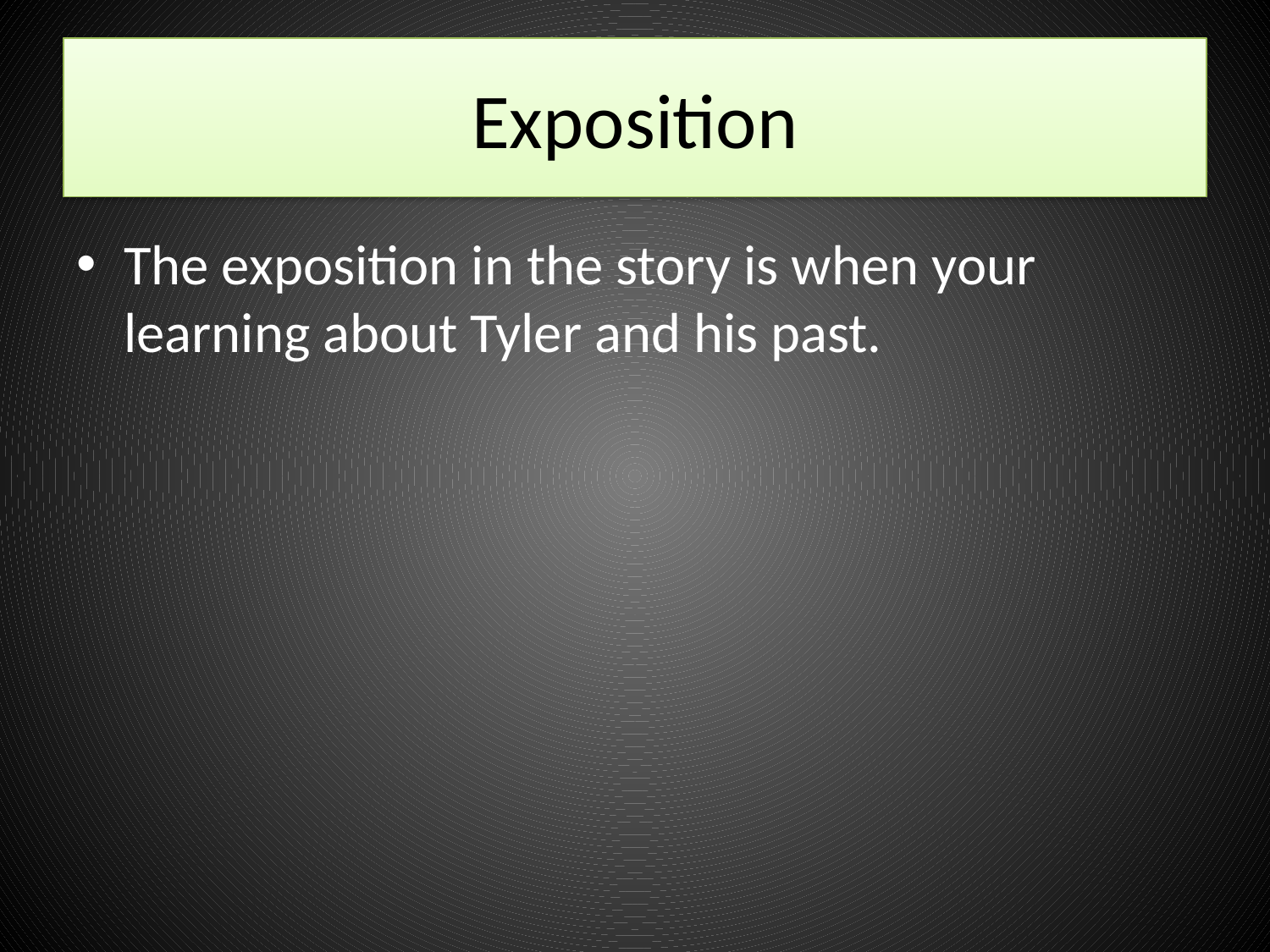

# Exposition
The exposition in the story is when your learning about Tyler and his past.